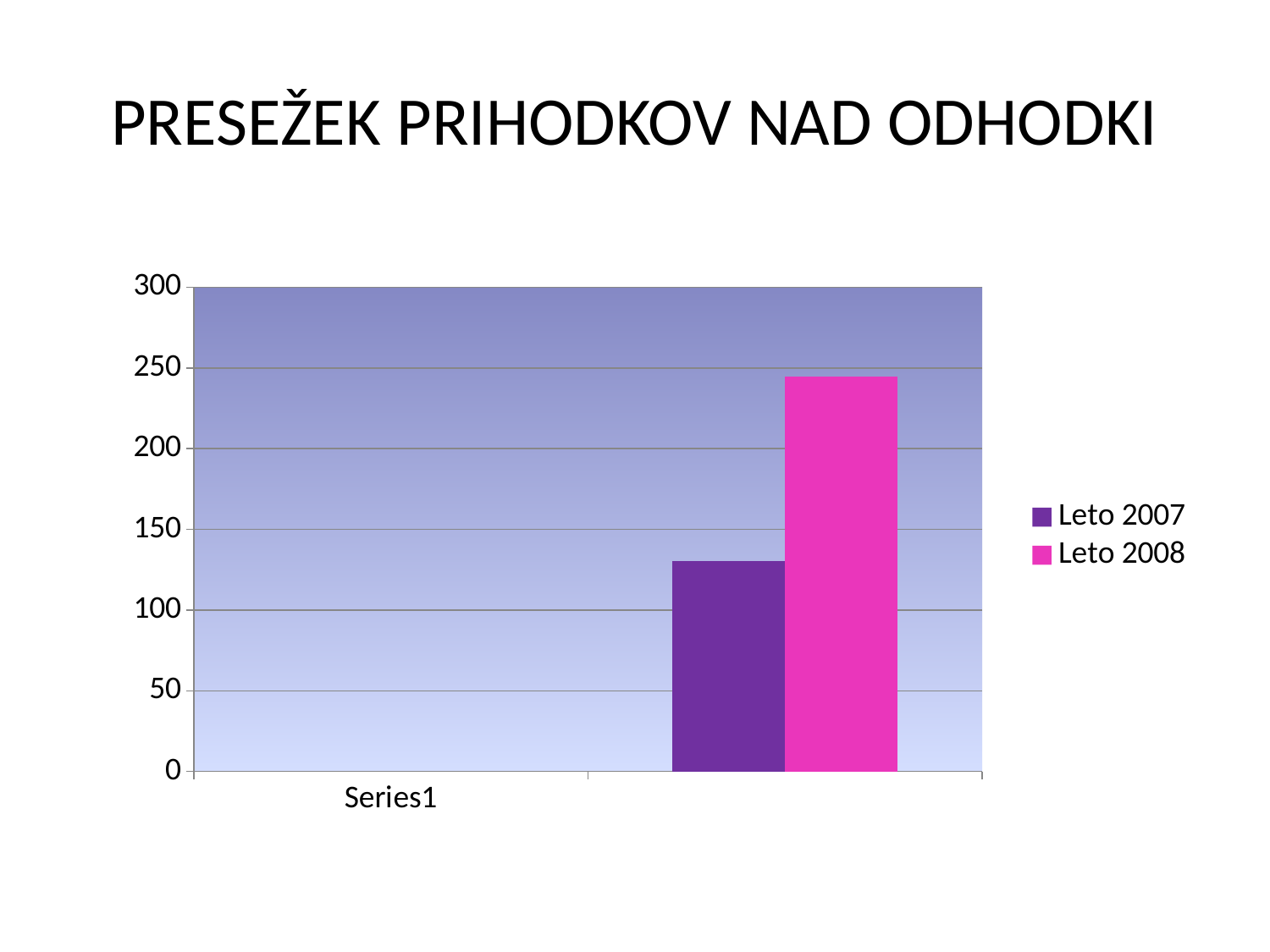

# PRESEŽEK PRIHODKOV NAD ODHODKI

### Chart

| Category | Leto 2007 | Leto 2008 |
|---|---|---|
|  | None | None |
|  | 130.54 | 244.9 |